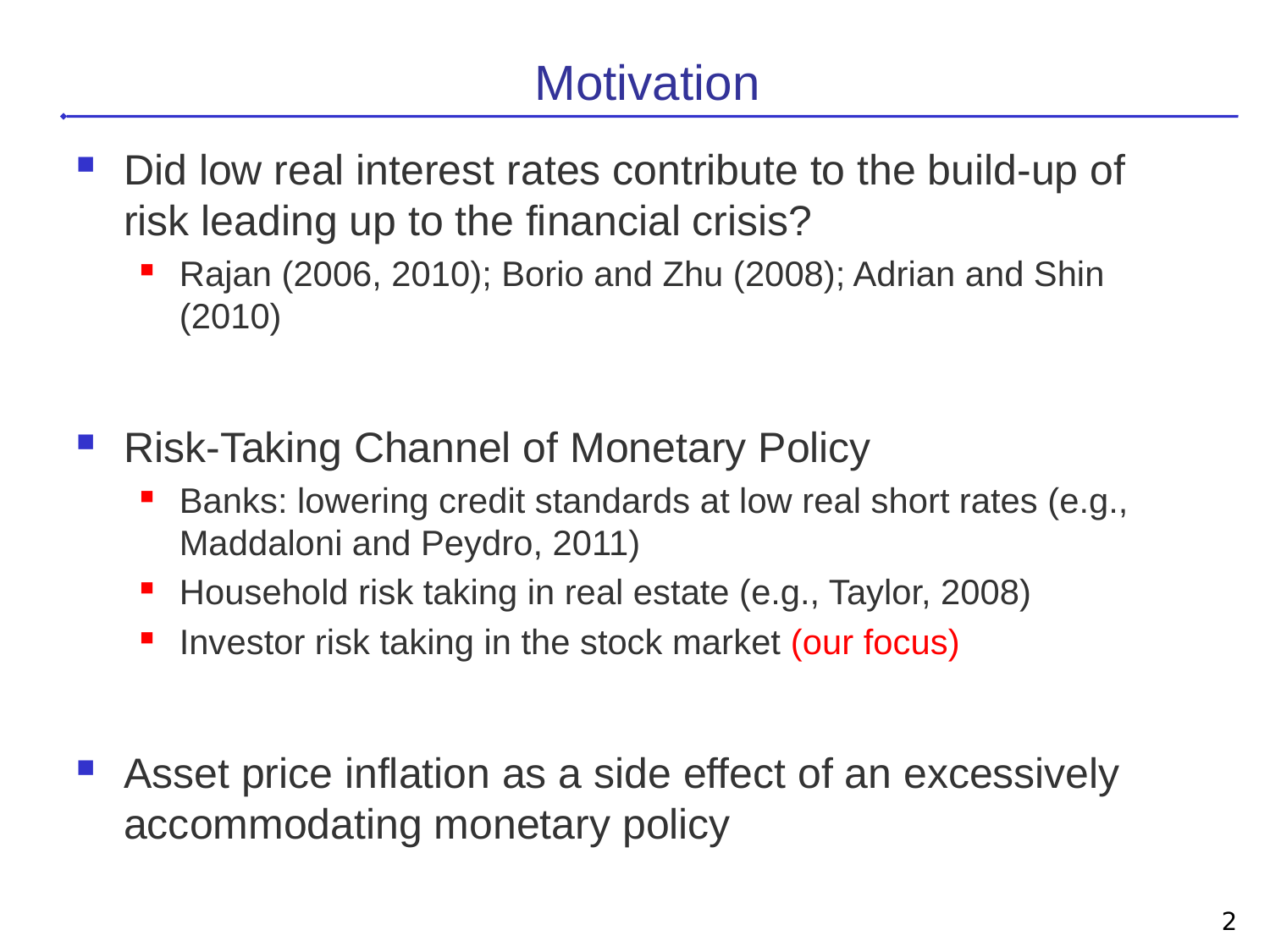

# Motivation
Did low real interest rates contribute to the build-up of risk leading up to the financial crisis?
Rajan (2006, 2010); Borio and Zhu (2008); Adrian and Shin (2010)

Risk-Taking Channel of Monetary Policy
Banks: lowering credit standards at low real short rates (e.g., Maddaloni and Peydro, 2011)
Household risk taking in real estate (e.g., Taylor, 2008)
Investor risk taking in the stock market (our focus)

Asset price inflation as a side effect of an excessively accommodating monetary policy
2
© Harald Hau, University of Geneva  and Swiss Finance Institute